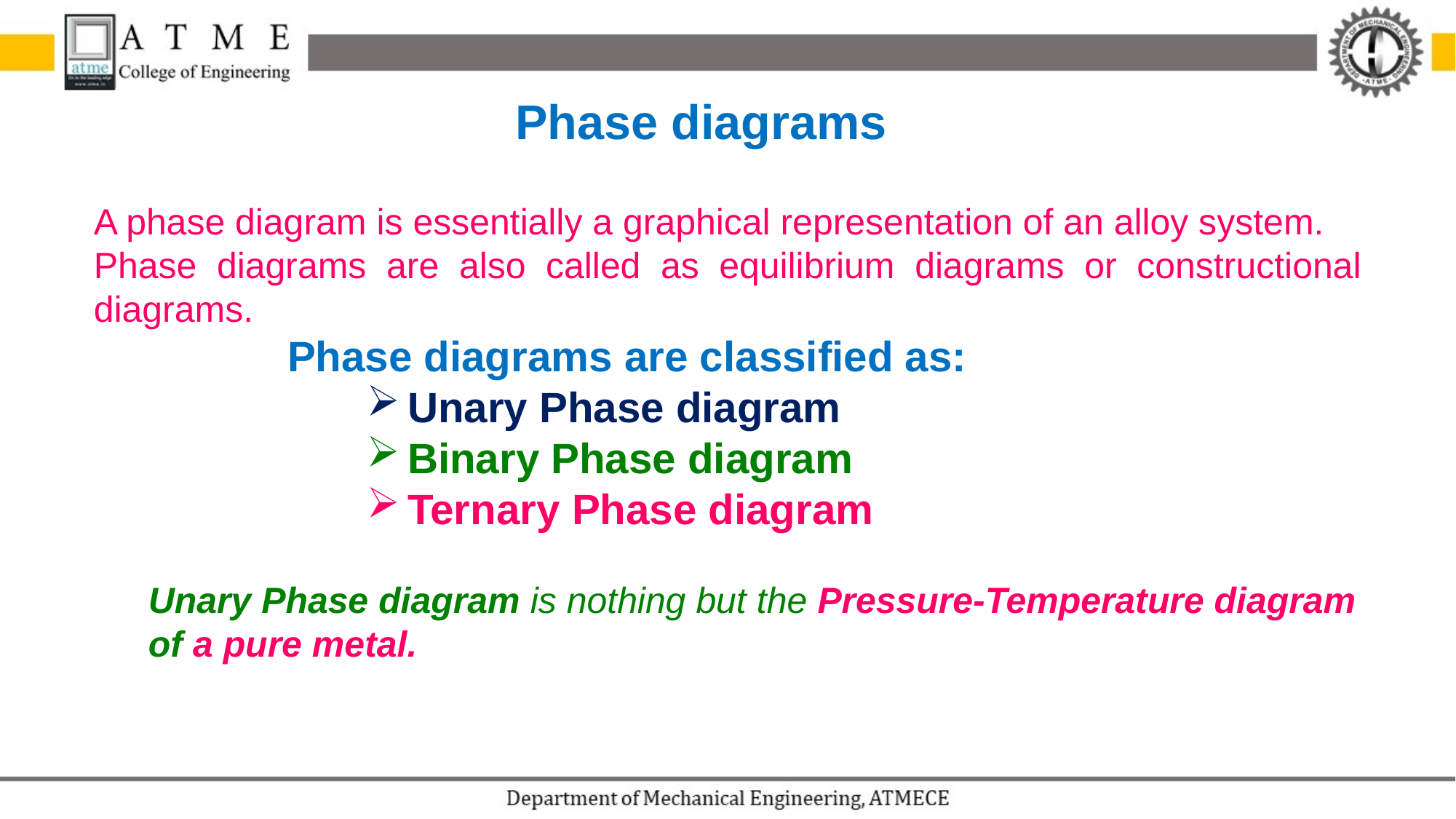

Phase diagrams
A phase diagram is essentially a graphical representation of an alloy system.
Phase diagrams are also called as equilibrium diagrams or constructional diagrams.
                   Phase diagrams are classified as:
Unary Phase diagram
Binary Phase diagram
Ternary Phase diagram

Unary Phase diagram is nothing but the Pressure-Temperature diagram of a pure metal.